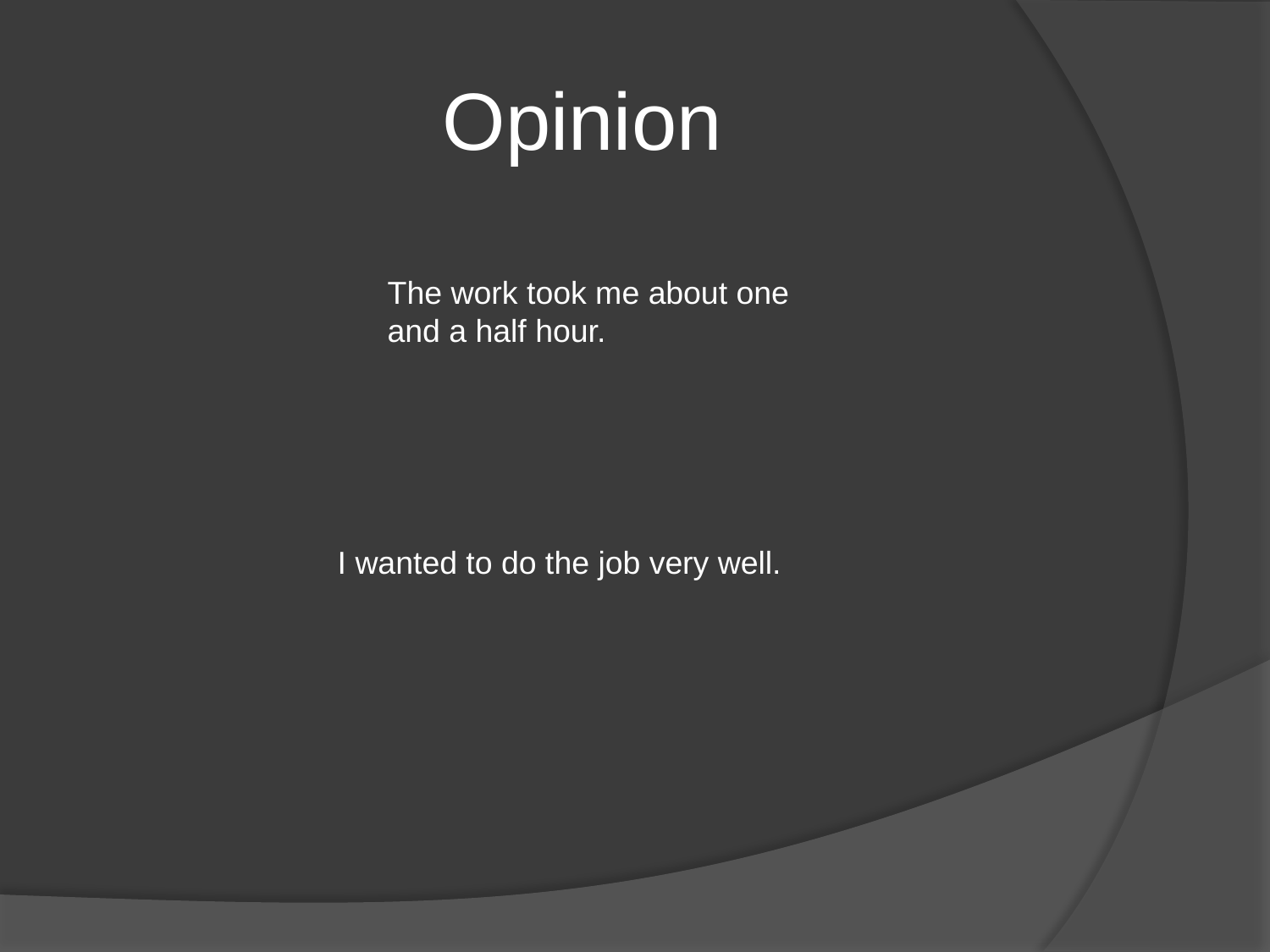

# Opinion
The work took me about one and a half hour.
I wanted to do the job very well.